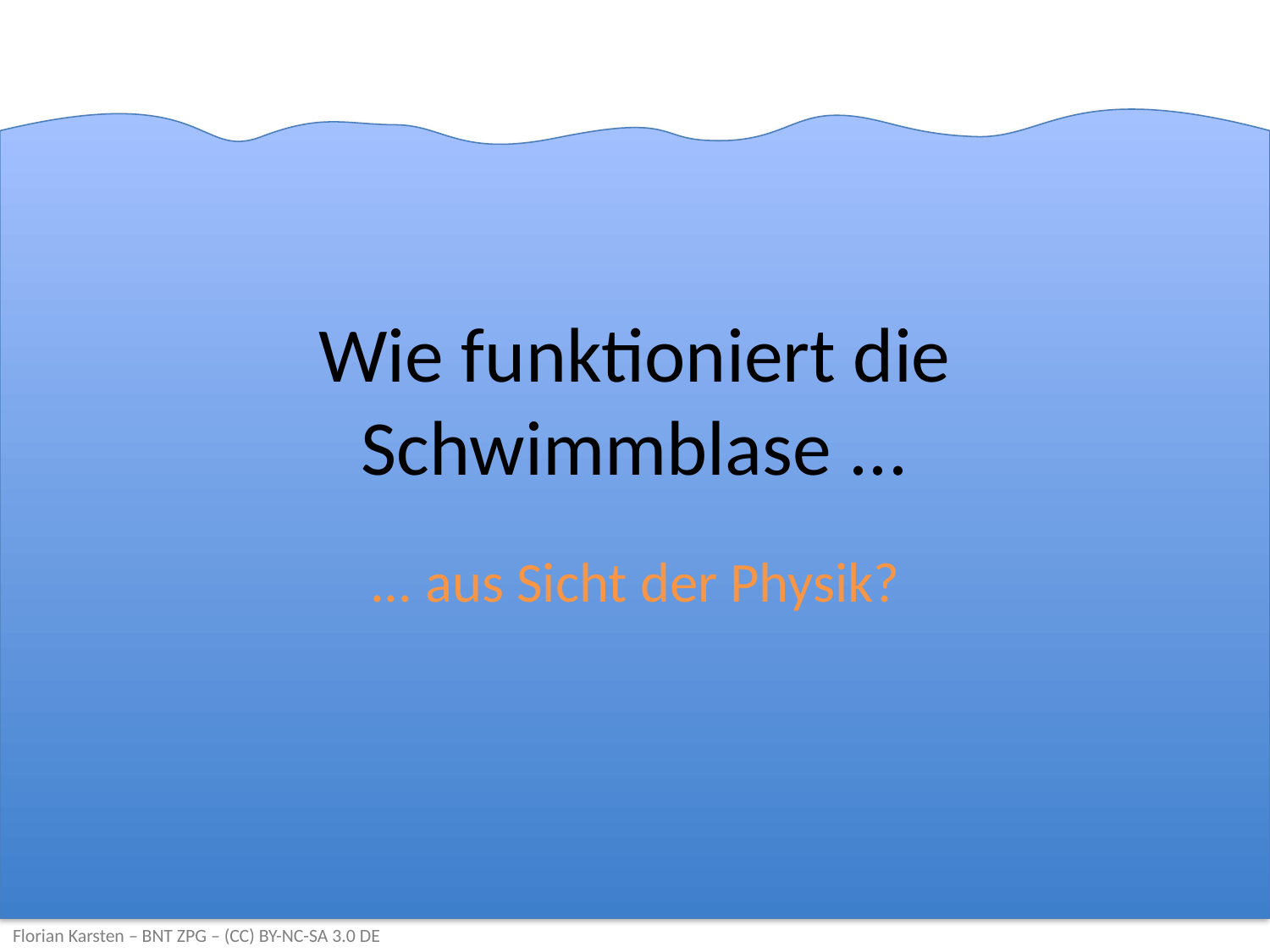

# Wie funktioniert die Schwimmblase ...
... aus Sicht der Physik?
Florian Karsten – BNT ZPG – (CC) BY-NC-SA 3.0 DE